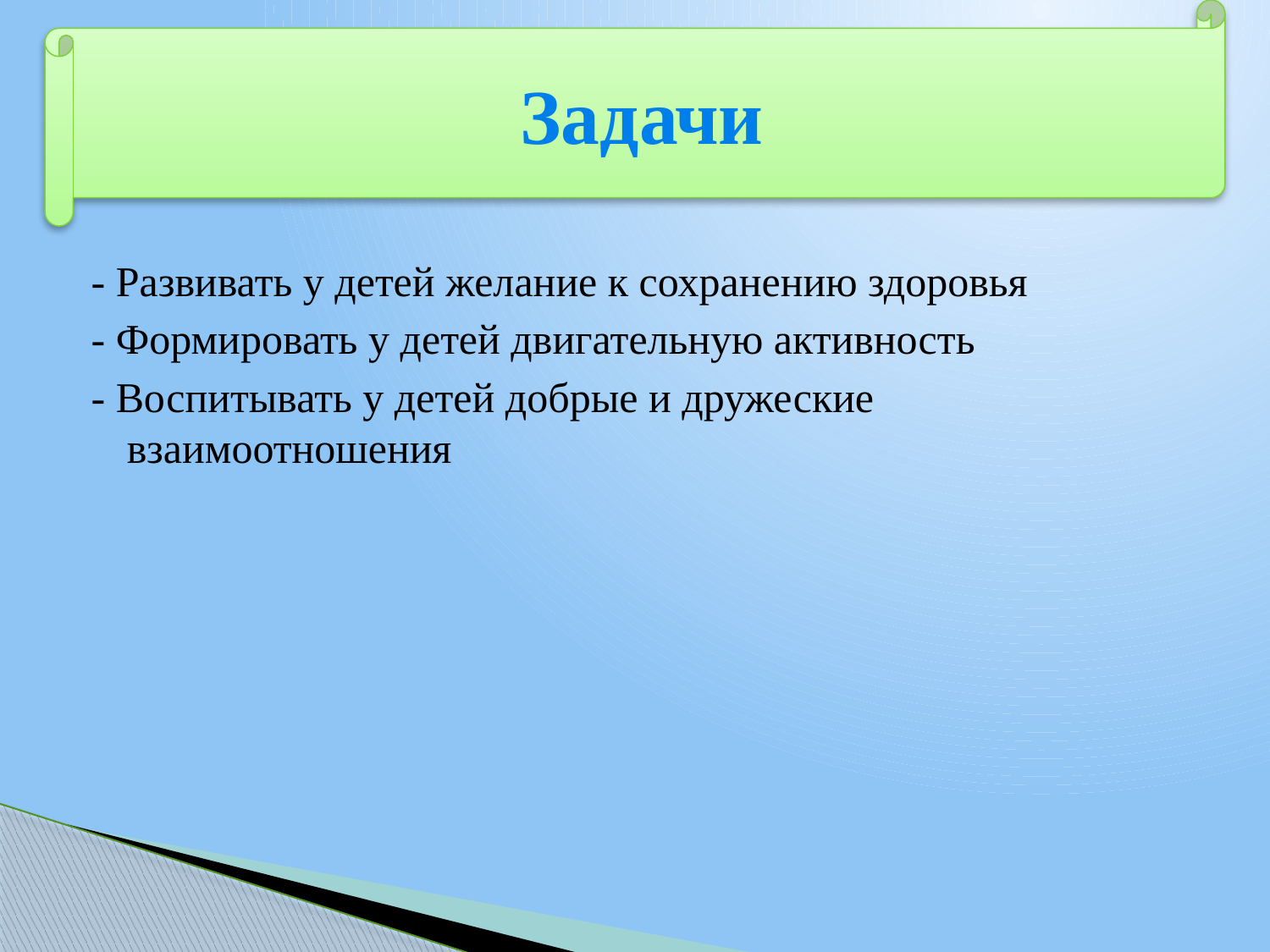

Задачи
#
- Развивать у детей желание к сохранению здоровья
- Формировать у детей двигательную активность
- Воспитывать у детей добрые и дружеские взаимоотношения